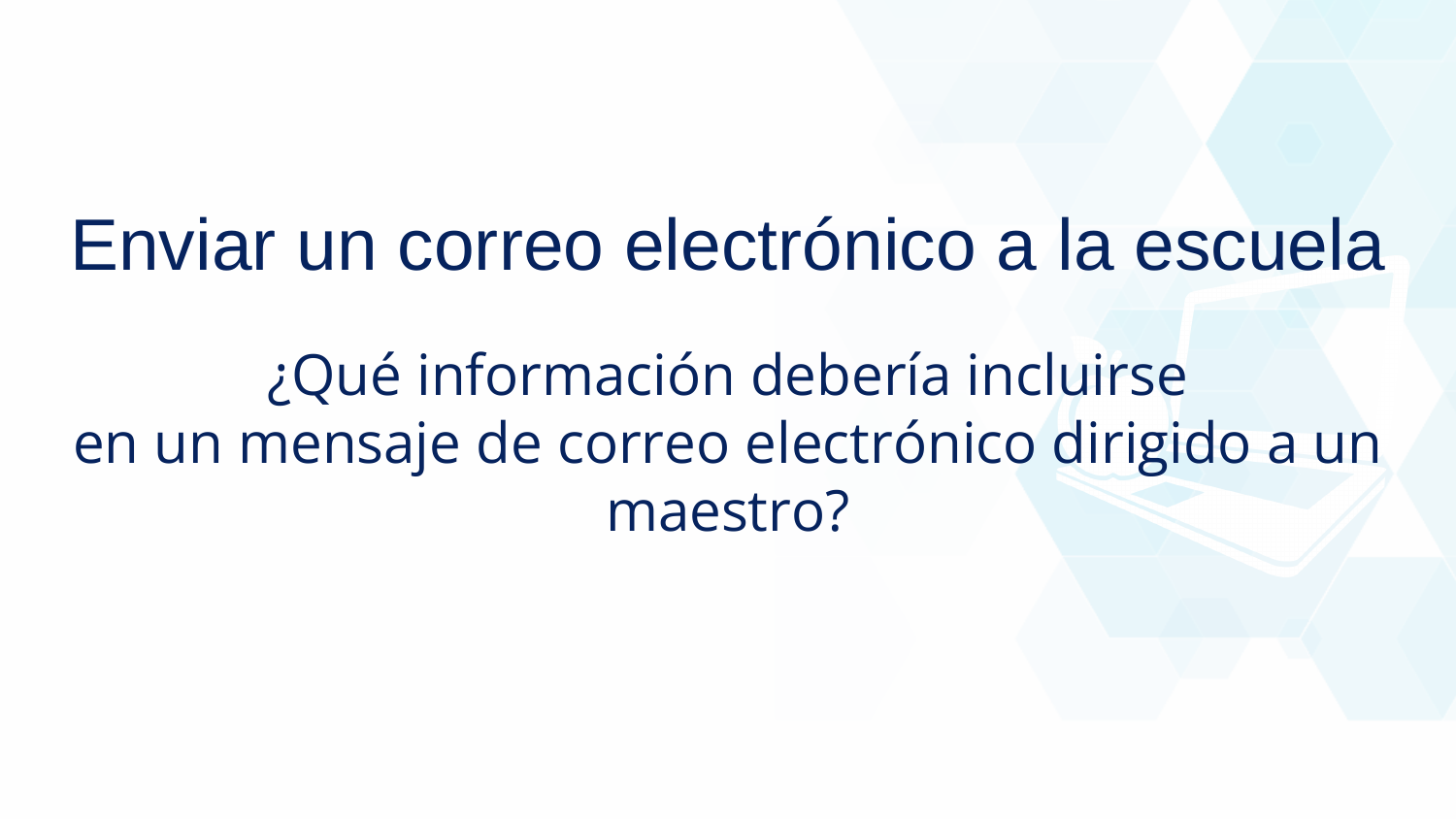

Enviar un correo electrónico a la escuela
¿Qué información debería incluirse
en un mensaje de correo electrónico dirigido a un maestro?